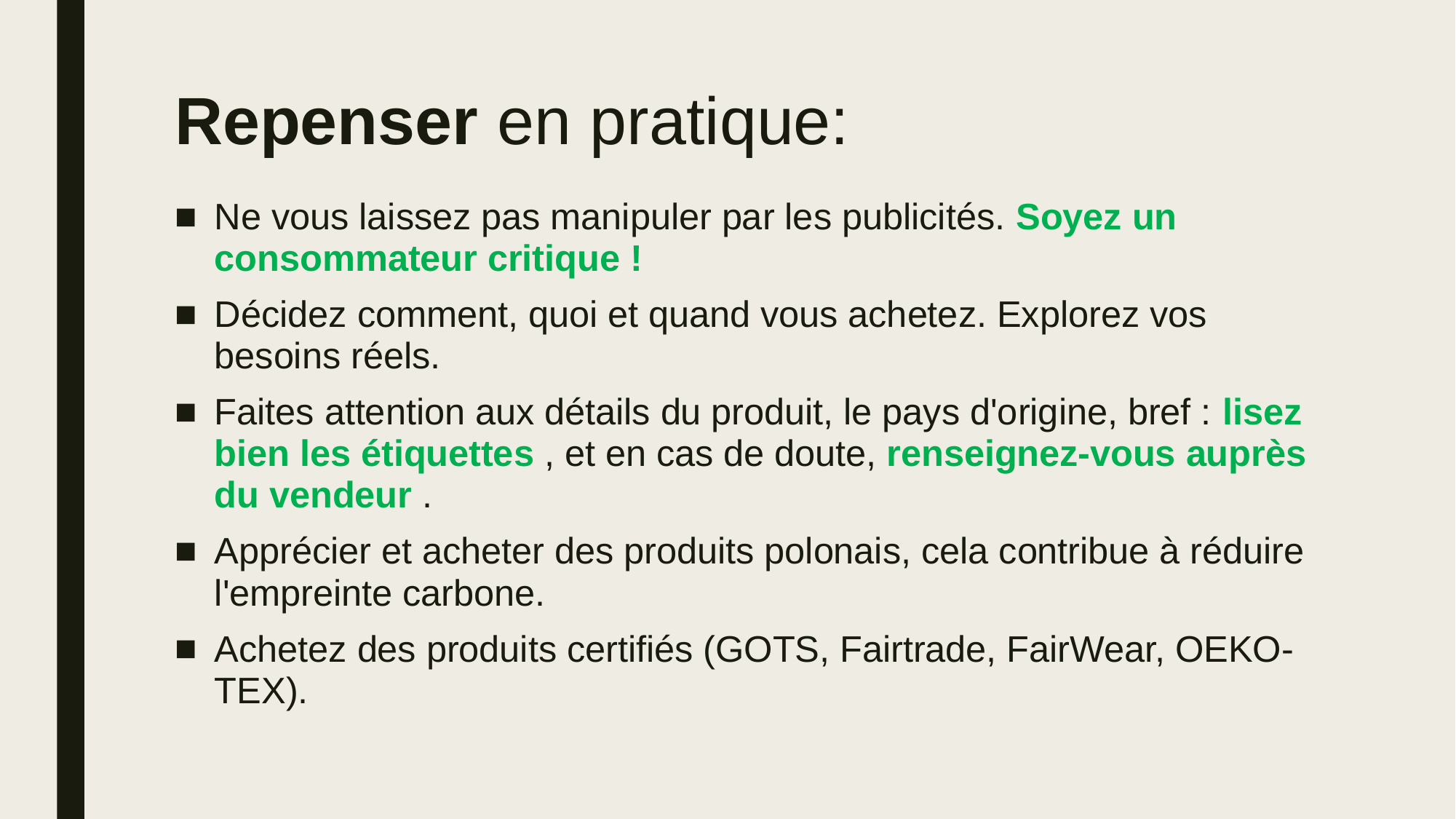

# Repenser en pratique:
Ne vous laissez pas manipuler par les publicités. Soyez un consommateur critique !
Décidez comment, quoi et quand vous achetez. Explorez vos besoins réels.
Faites attention aux détails du produit, le pays d'origine, bref : lisez bien les étiquettes , et en cas de doute, renseignez-vous auprès du vendeur .
Apprécier et acheter des produits polonais, cela contribue à réduire l'empreinte carbone.
Achetez des produits certifiés (GOTS, Fairtrade, FairWear, OEKO-TEX).